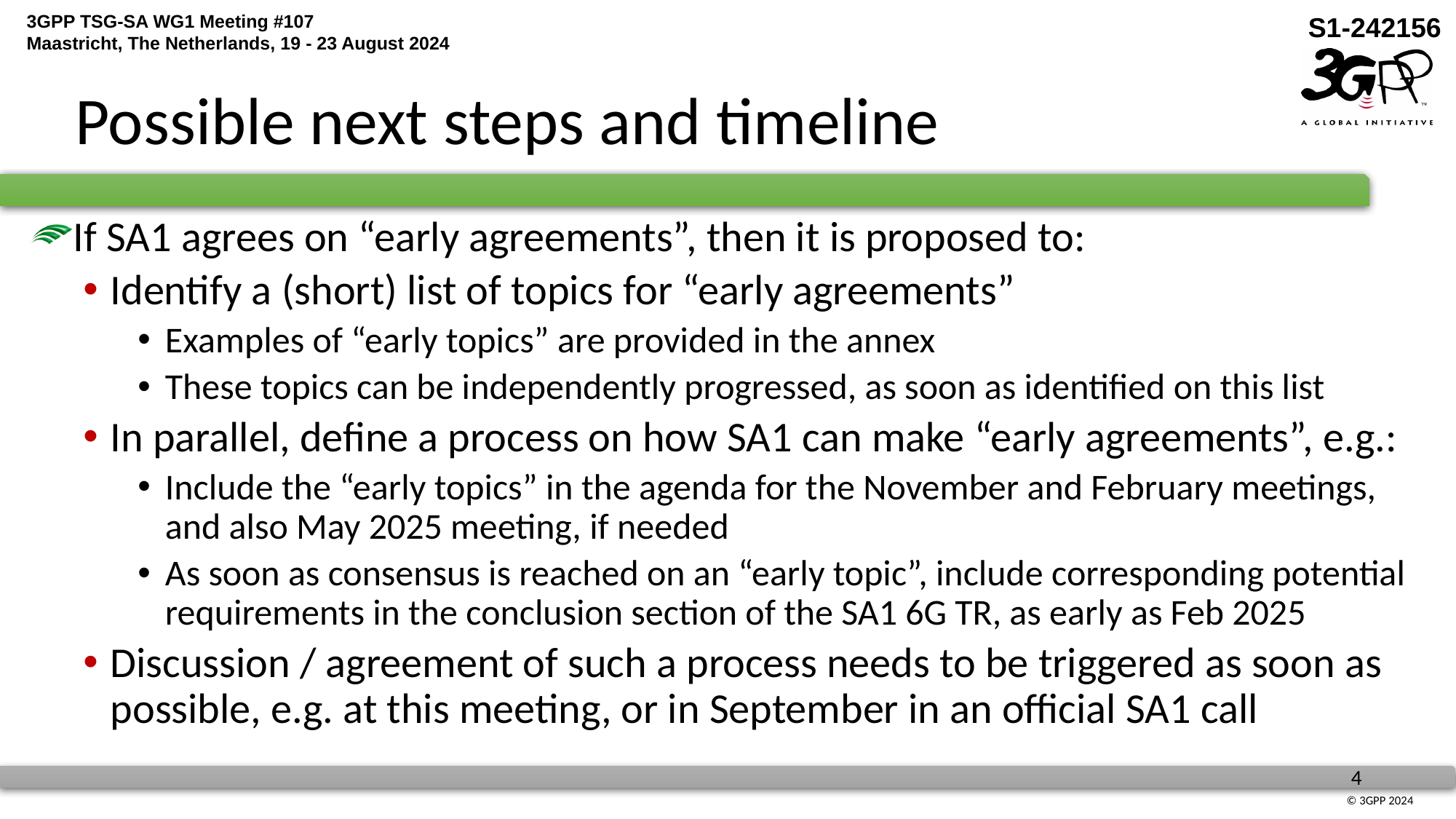

# Possible next steps and timeline
If SA1 agrees on “early agreements”, then it is proposed to:
Identify a (short) list of topics for “early agreements”
Examples of “early topics” are provided in the annex
These topics can be independently progressed, as soon as identified on this list
In parallel, define a process on how SA1 can make “early agreements”, e.g.:
Include the “early topics” in the agenda for the November and February meetings, and also May 2025 meeting, if needed
As soon as consensus is reached on an “early topic”, include corresponding potential requirements in the conclusion section of the SA1 6G TR, as early as Feb 2025
Discussion / agreement of such a process needs to be triggered as soon as possible, e.g. at this meeting, or in September in an official SA1 call